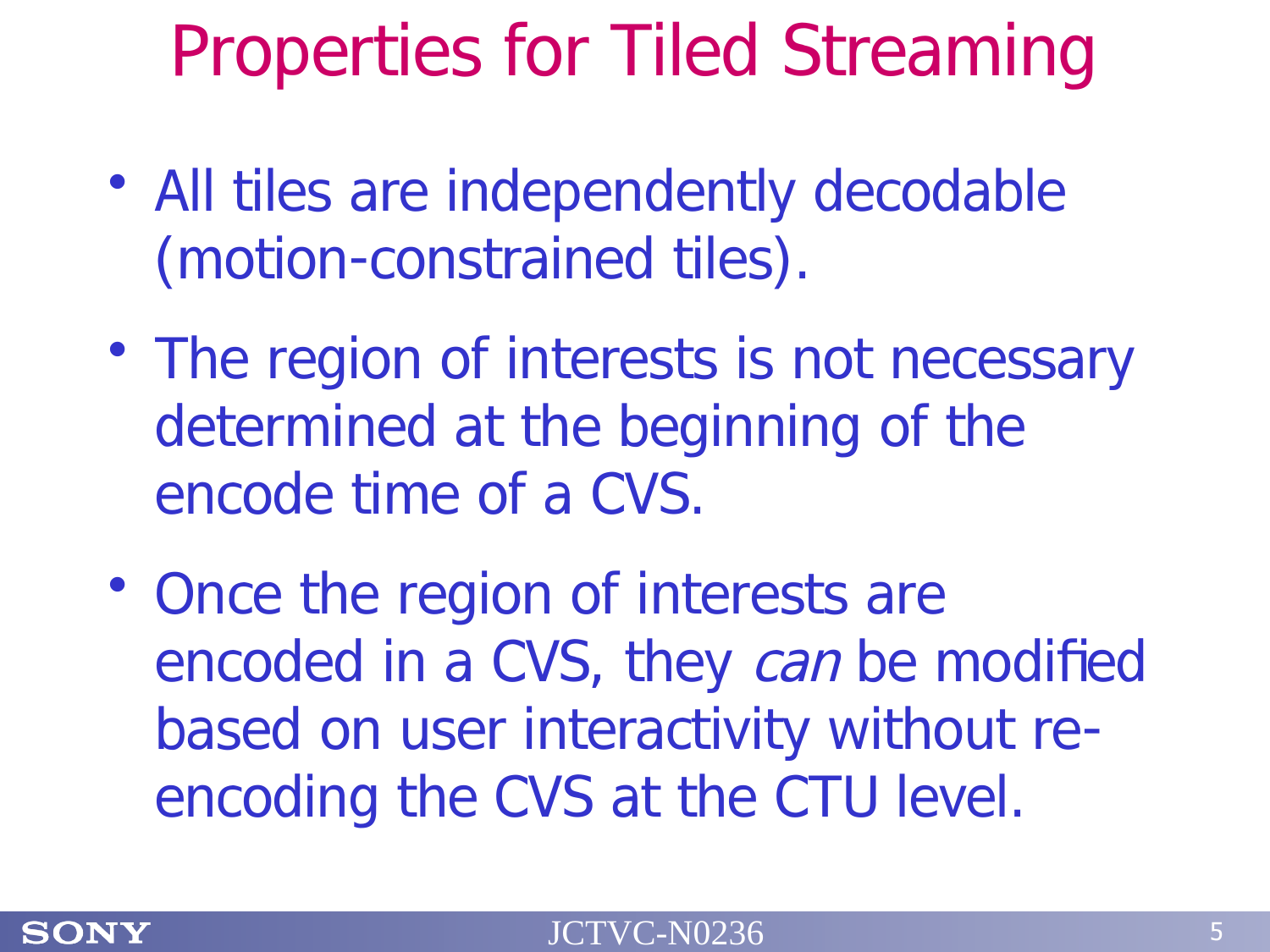

# Properties for Tiled Streaming
All tiles are independently decodable (motion-constrained tiles).
The region of interests is not necessary determined at the beginning of the encode time of a CVS.
Once the region of interests are encoded in a CVS, they can be modified based on user interactivity without re-encoding the CVS at the CTU level.

JCTVC-N0236
5